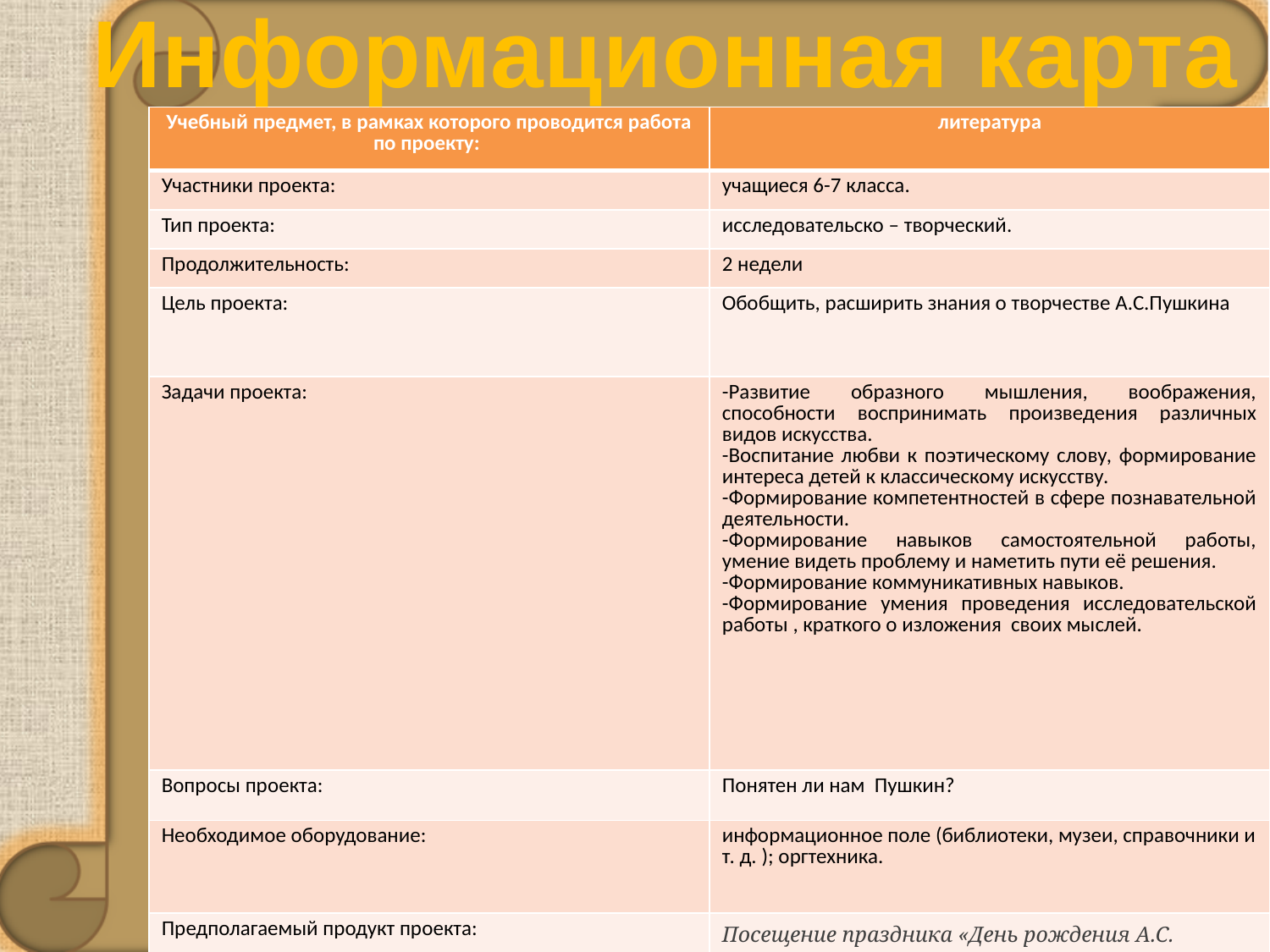

Информационная карта
| Учебный предмет, в рамках которого проводится работа по проекту: | литература |
| --- | --- |
| Участники проекта: | учащиеся 6-7 класса. |
| Тип проекта: | исследовательско – творческий. |
| Продолжительность: | 2 недели |
| Цель проекта: | Обобщить, расширить знания о творчестве А.С.Пушкина |
| Задачи проекта: | -Развитие образного мышления, воображения, способности воспринимать произведения различных видов искусства. -Воспитание любви к поэтическому слову, формирование интереса детей к классическому искусству. -Формирование компетентностей в сфере познавательной деятельности. -Формирование навыков самостоятельной работы, умение видеть проблему и наметить пути её решения. -Формирование коммуникативных навыков. -Формирование умения проведения исследовательской работы , краткого о изложения своих мыслей. |
| Вопросы проекта: | Понятен ли нам Пушкин? |
| Необходимое оборудование: | информационное поле (библиотеки, музеи, справочники и т. д. ); оргтехника. |
| Предполагаемый продукт проекта: | Посещение праздника «День рождения А.С. Пушкина» в ЦДБ г. Тихвина |